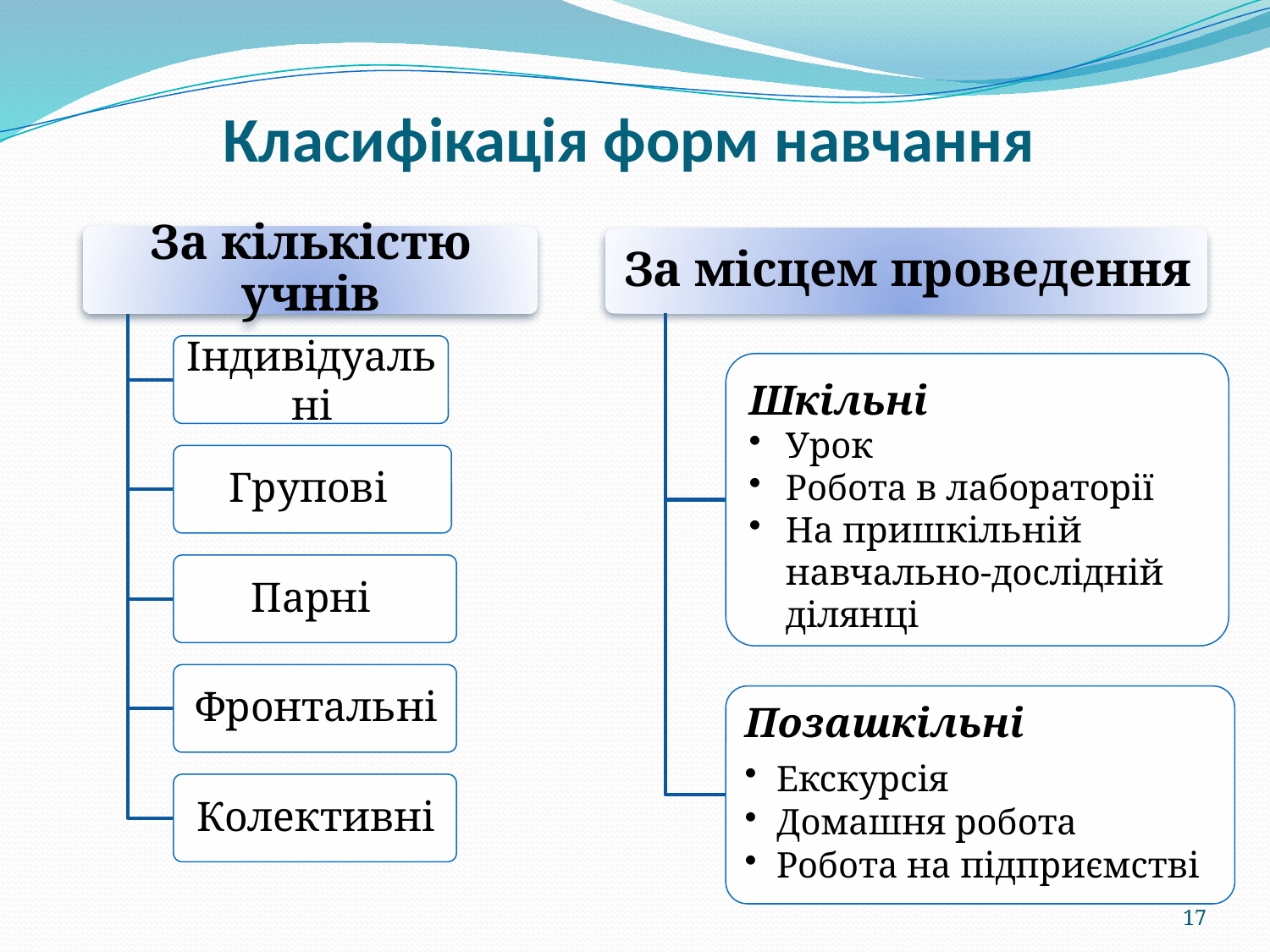

# Класифікація форм навчання
За місцем проведення
Шкільні
Урок
Робота в лабораторії
На пришкільній навчально-дослідній ділянці
Позашкільні
Екскурсія
Домашня робота
Робота на підприємстві
За кількістю учнів
Індивідуальні
Групові
Парні
Фронтальні
 Колективні
17